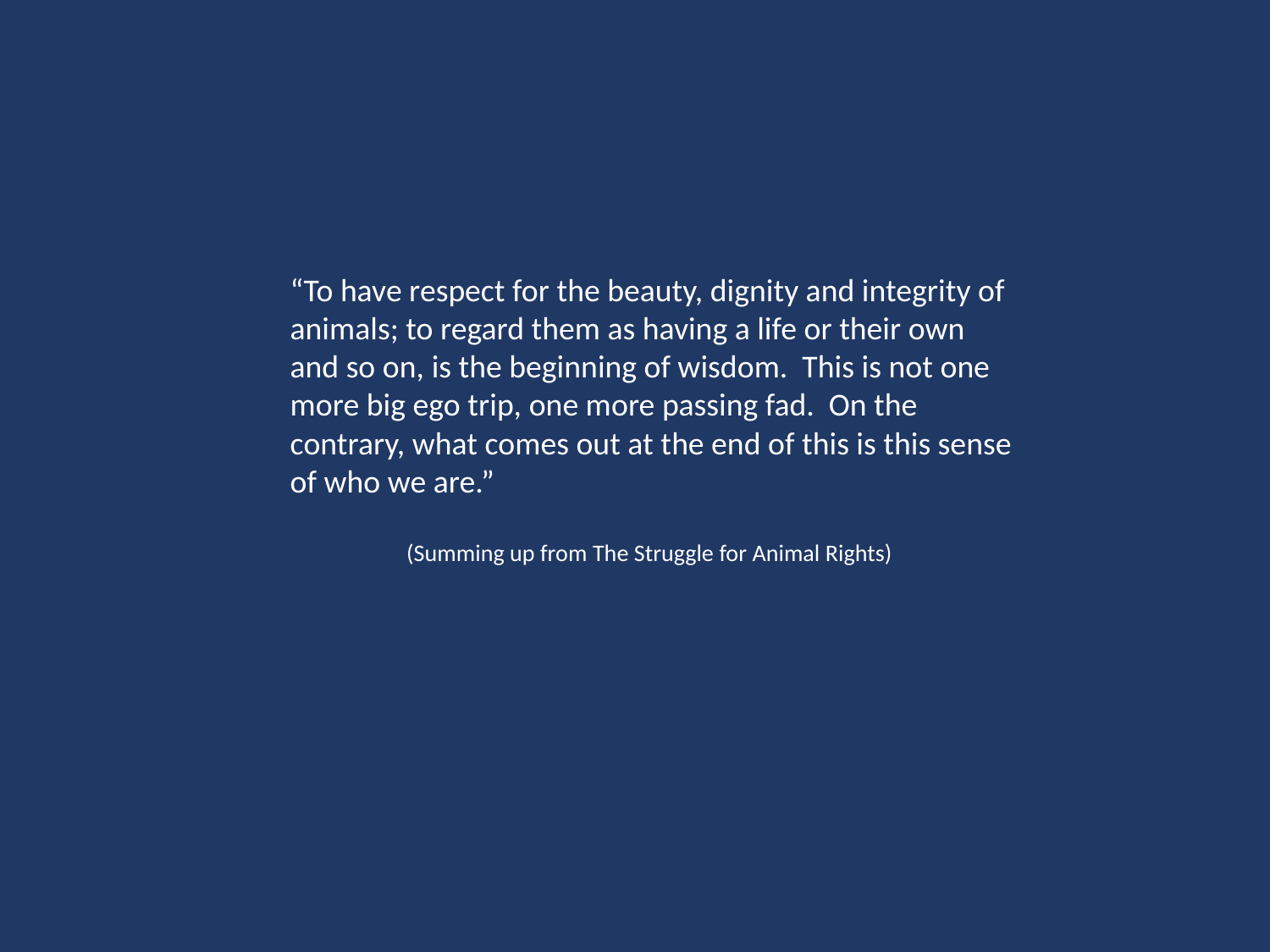

“To have respect for the beauty, dignity and integrity of animals; to regard them as having a life or their own and so on, is the beginning of wisdom.  This is not one more big ego trip, one more passing fad.  On the contrary, what comes out at the end of this is this sense of who we are.”

(Summing up from The Struggle for Animal Rights)